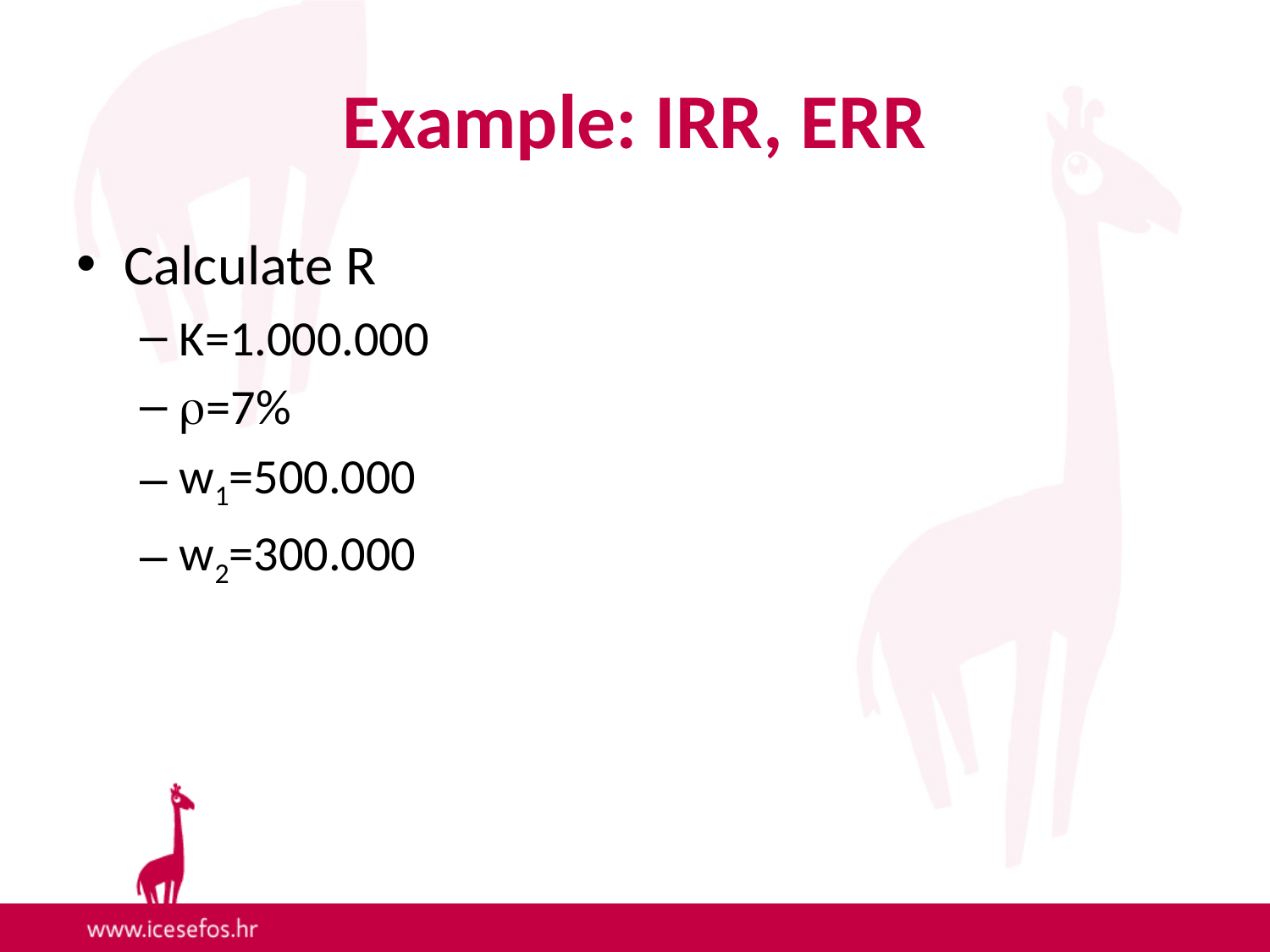

# Example: IRR, ERR
Calculate R
K=1.000.000
ρ=7%
w1=500.000
w2=300.000